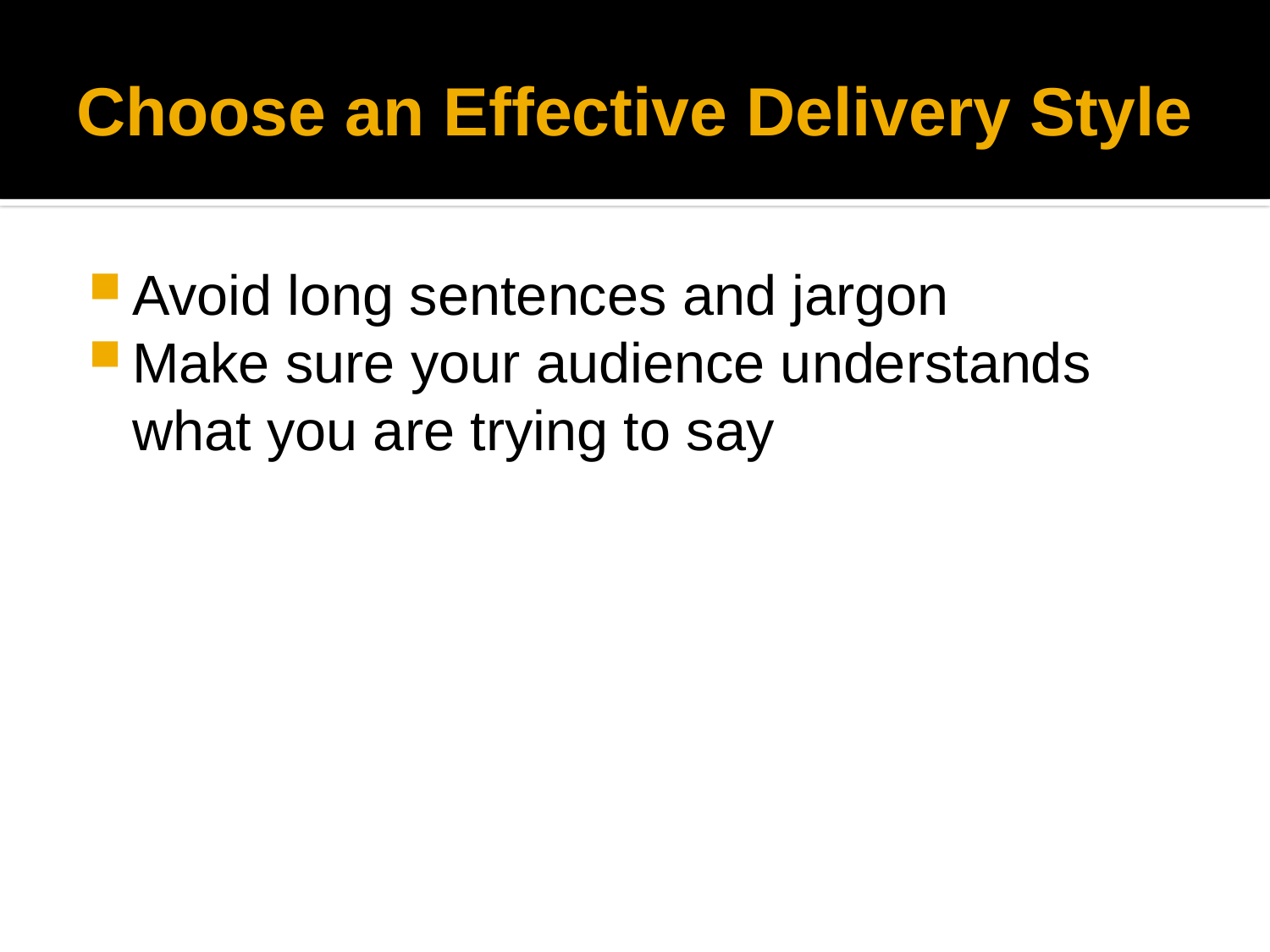

# Choose an Effective Delivery Style
Avoid long sentences and jargon
Make sure your audience understands what you are trying to say